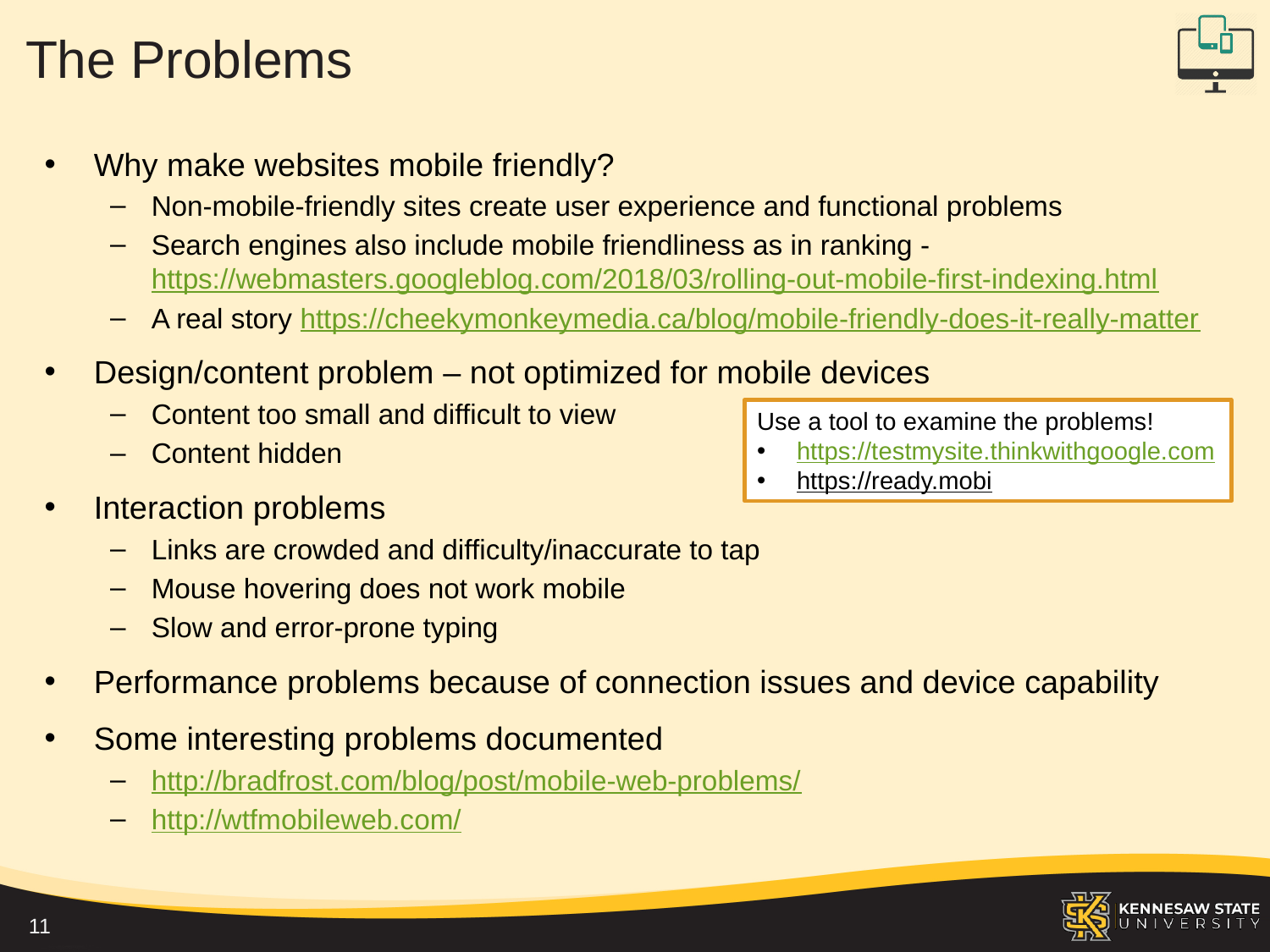

# The Problems
Why make websites mobile friendly?
Non-mobile-friendly sites create user experience and functional problems
Search engines also include mobile friendliness as in ranking - https://webmasters.googleblog.com/2018/03/rolling-out-mobile-first-indexing.html
A real story https://cheekymonkeymedia.ca/blog/mobile-friendly-does-it-really-matter
Design/content problem – not optimized for mobile devices
Content too small and difficult to view
Content hidden
Interaction problems
Links are crowded and difficulty/inaccurate to tap
Mouse hovering does not work mobile
Slow and error-prone typing
Performance problems because of connection issues and device capability
Some interesting problems documented
http://bradfrost.com/blog/post/mobile-web-problems/
http://wtfmobileweb.com/
Use a tool to examine the problems!
https://testmysite.thinkwithgoogle.com
https://ready.mobi
11